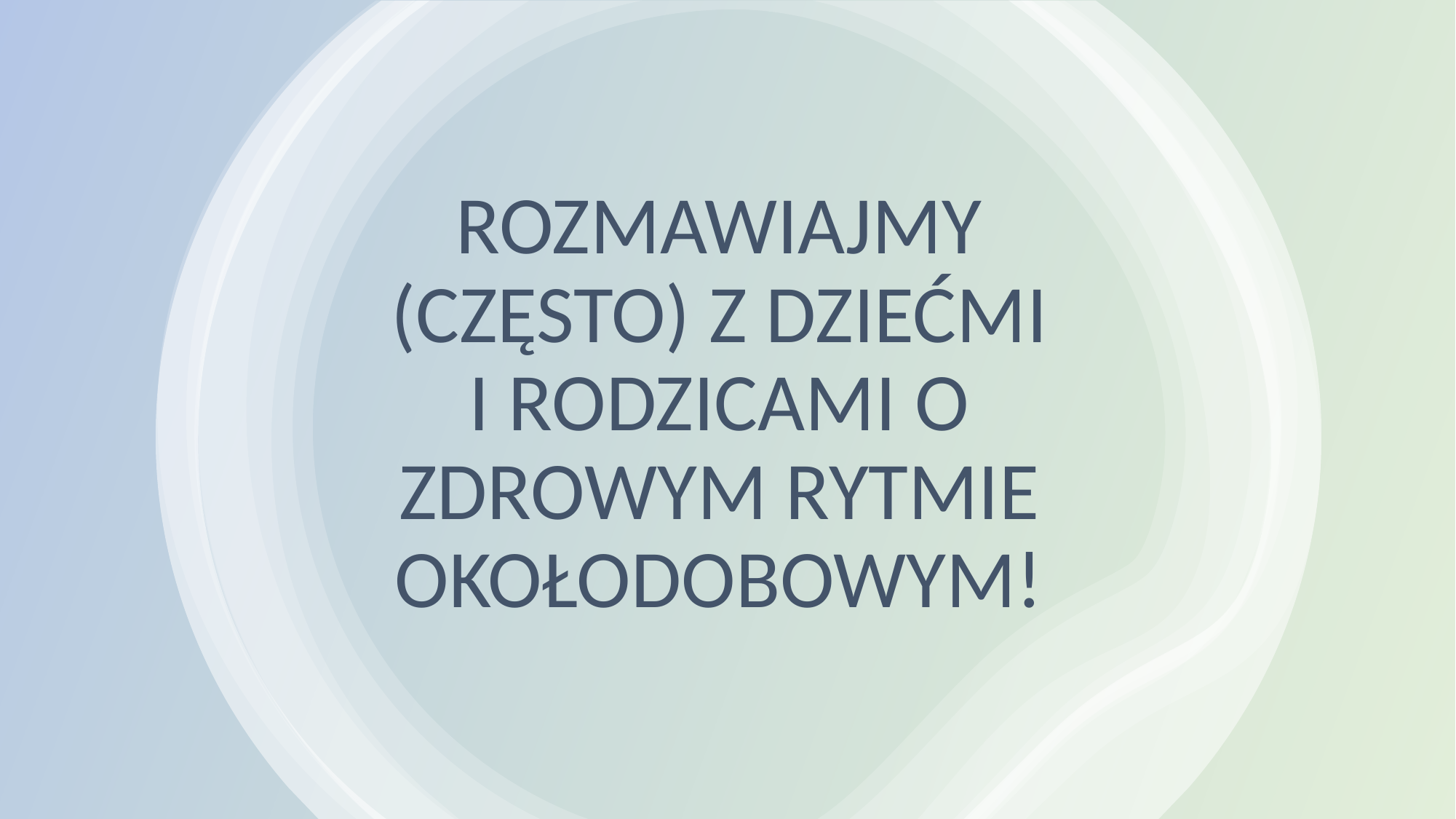

# ROZMAWIAJMY (CZĘSTO) Z DZIEĆMI I RODZICAMI O ZDROWYM RYTMIE OKOŁODOBOWYM!